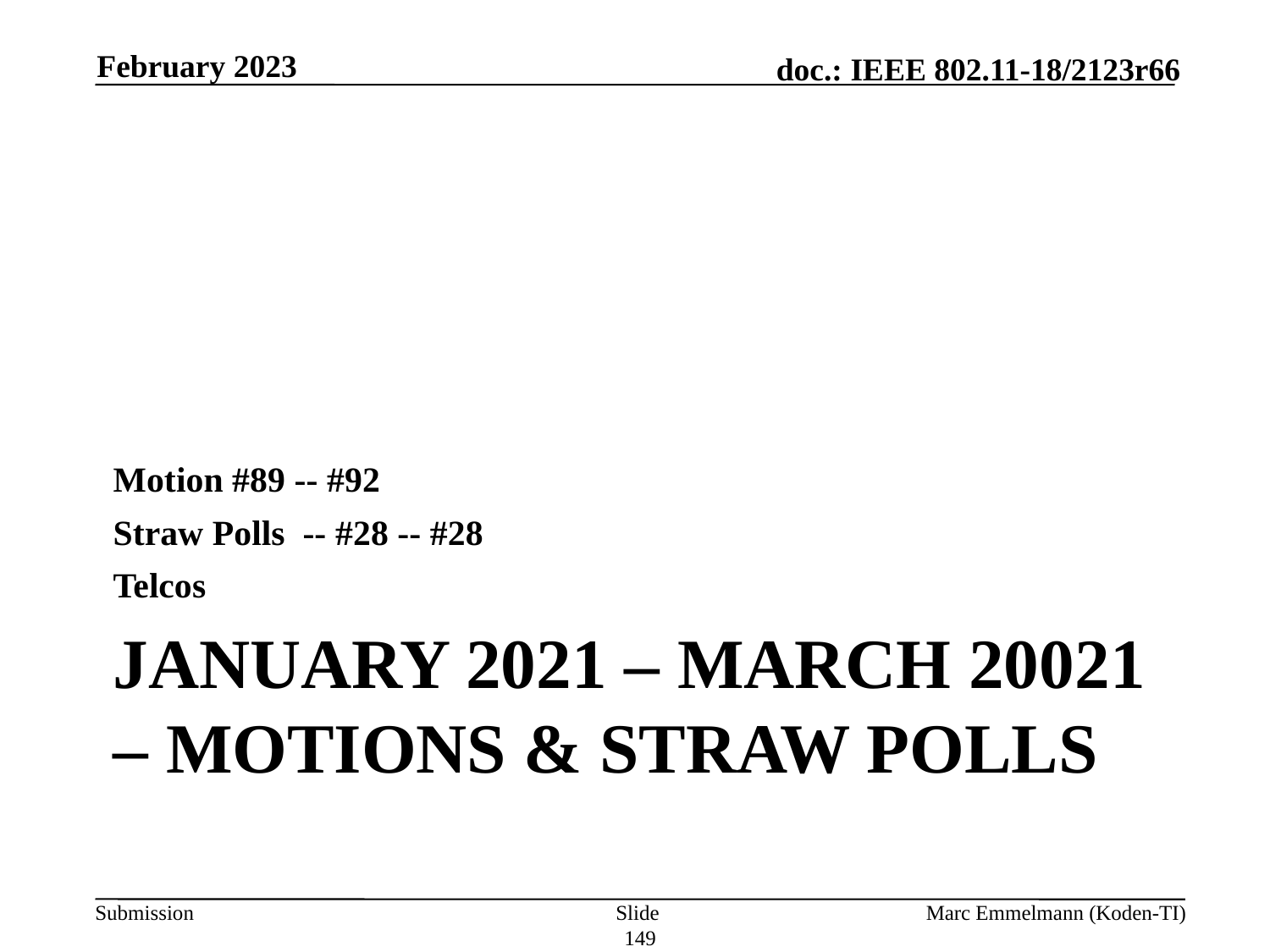

February 2023
Motion #89 -- #92
Straw Polls  -- #28 -- #28
Telcos
# January 2021 – March 20021 – Motions & Straw Polls
Slide 149
Marc Emmelmann (Koden-TI)